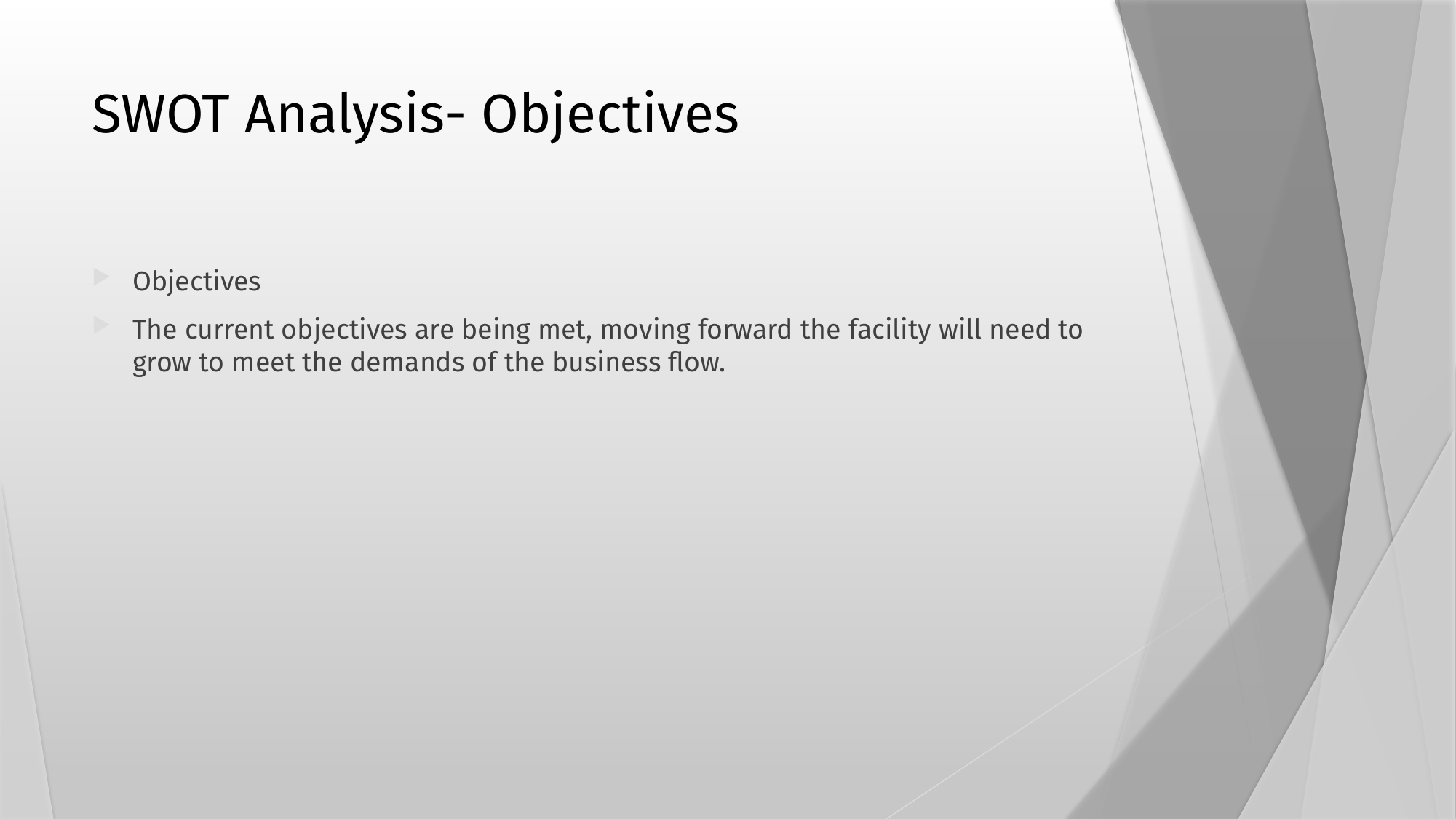

# SWOT Analysis- Objectives
Objectives
The current objectives are being met, moving forward the facility will need to grow to meet the demands of the business flow.